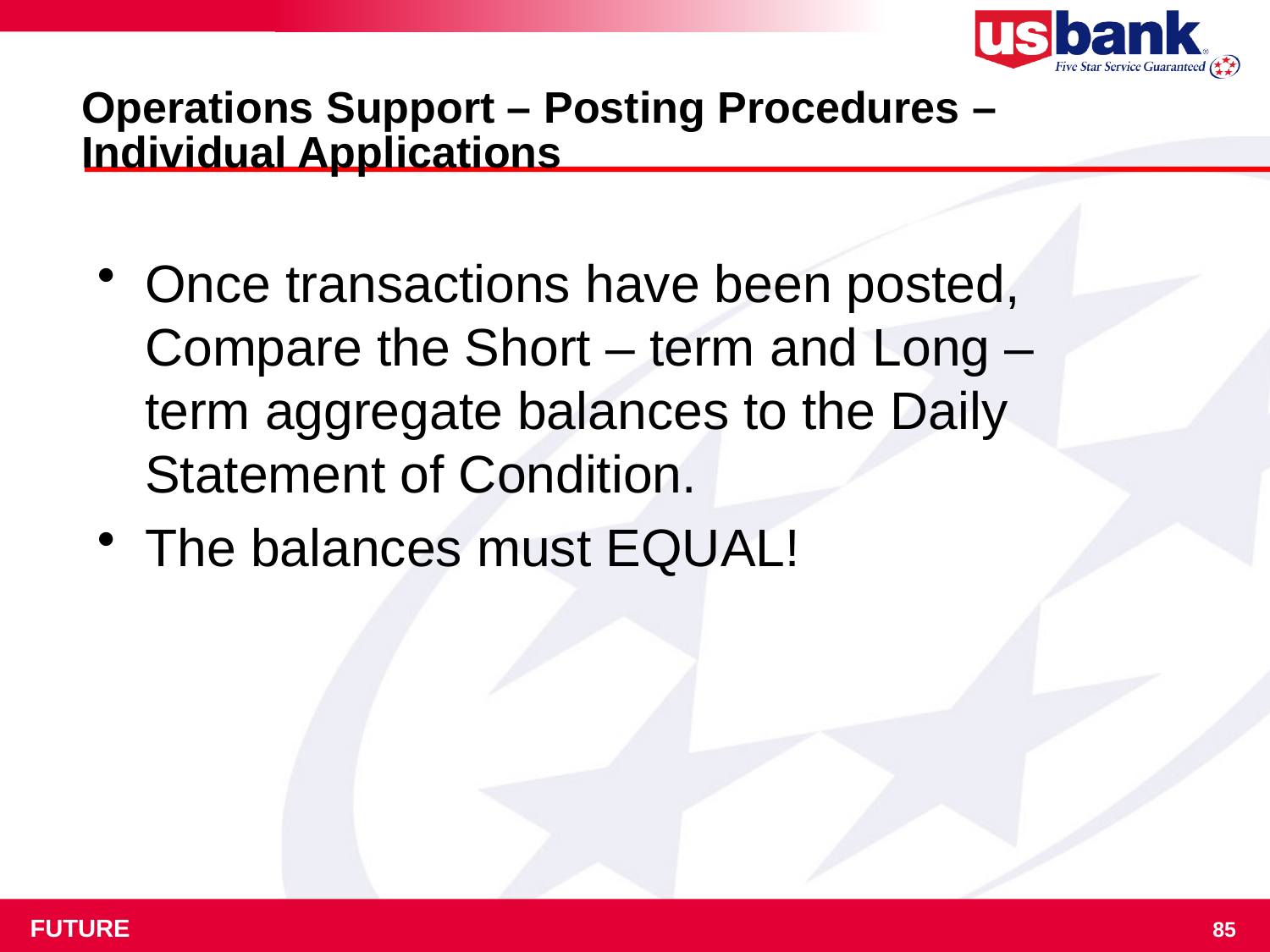

# Operations Support – Posting Procedures – Individual Applications
Once transactions have been posted, Compare the Short – term and Long – term aggregate balances to the Daily Statement of Condition.
The balances must EQUAL!